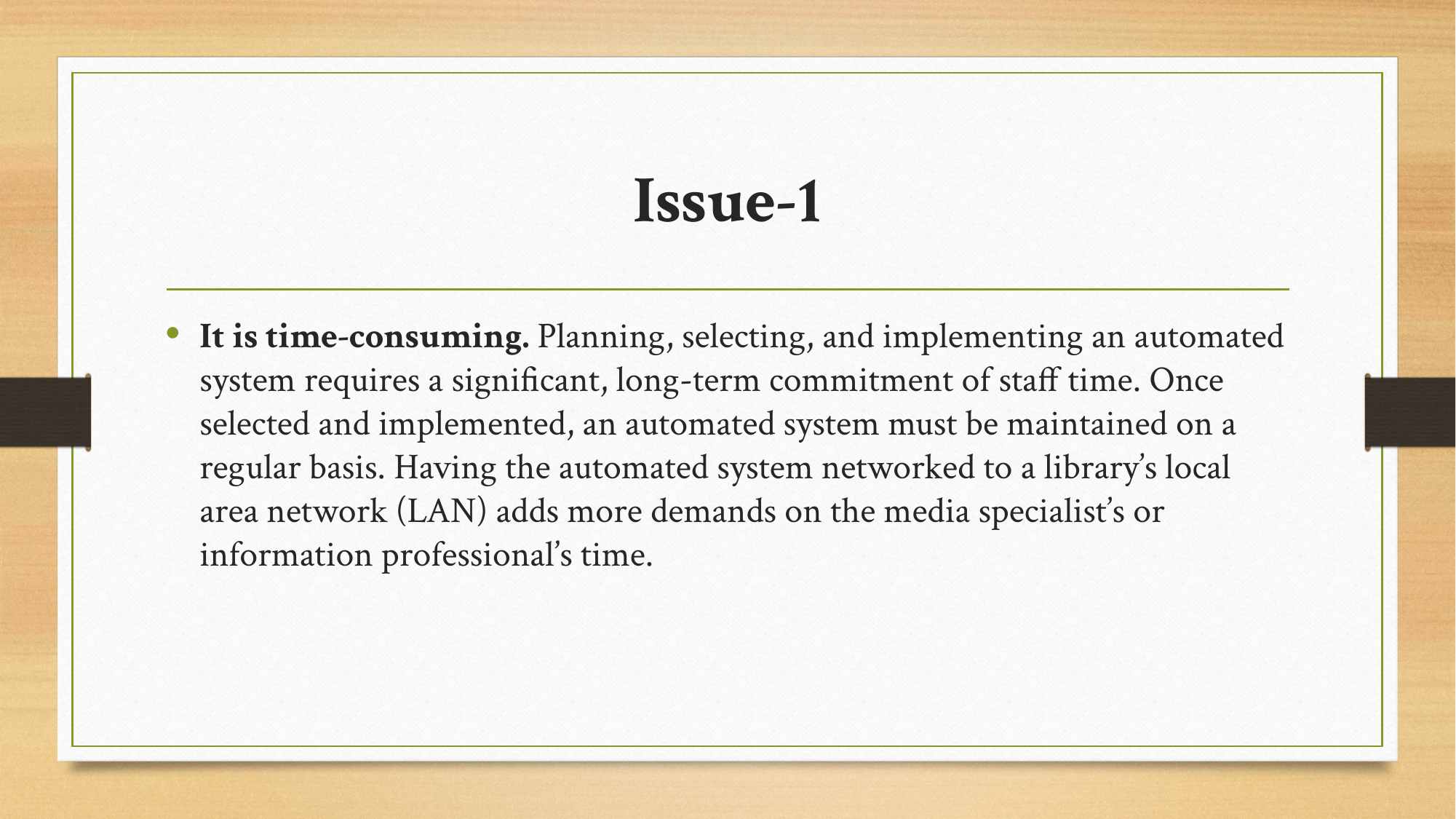

# Issue-1
It is time-consuming. Planning, selecting, and implementing an automated system requires a significant, long-term commitment of staff time. Once selected and implemented, an automated system must be maintained on a regular basis. Having the automated system networked to a library’s local area network (LAN) adds more demands on the media specialist’s or information professional’s time.